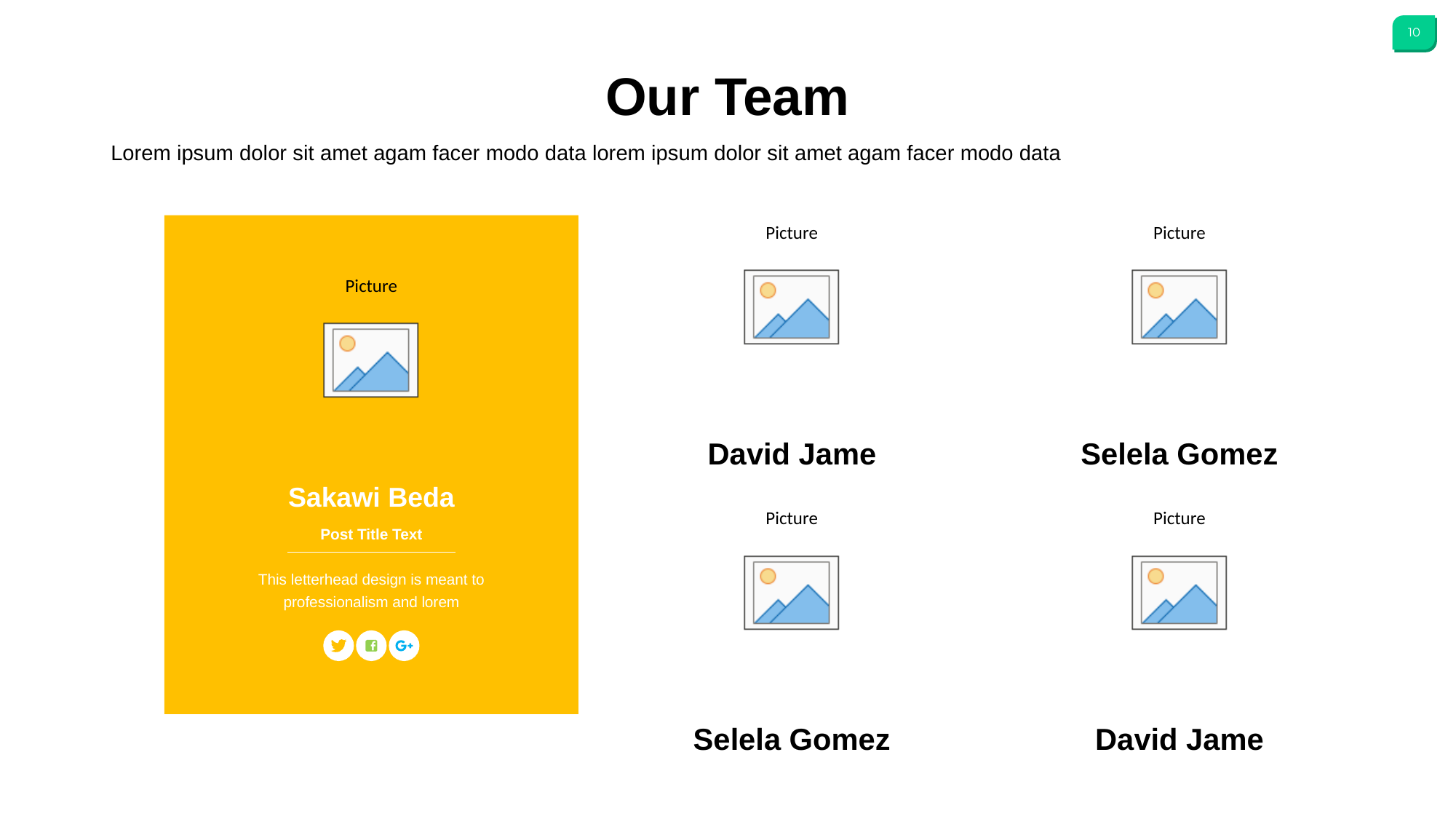

Our Team
Lorem ipsum dolor sit amet agam facer modo data lorem ipsum dolor sit amet agam facer modo data

David Jame
Selela Gomez
Sakawi Beda
Post Title Text
This letterhead design is meant to professionalism and lorem

Selela Gomez
David Jame